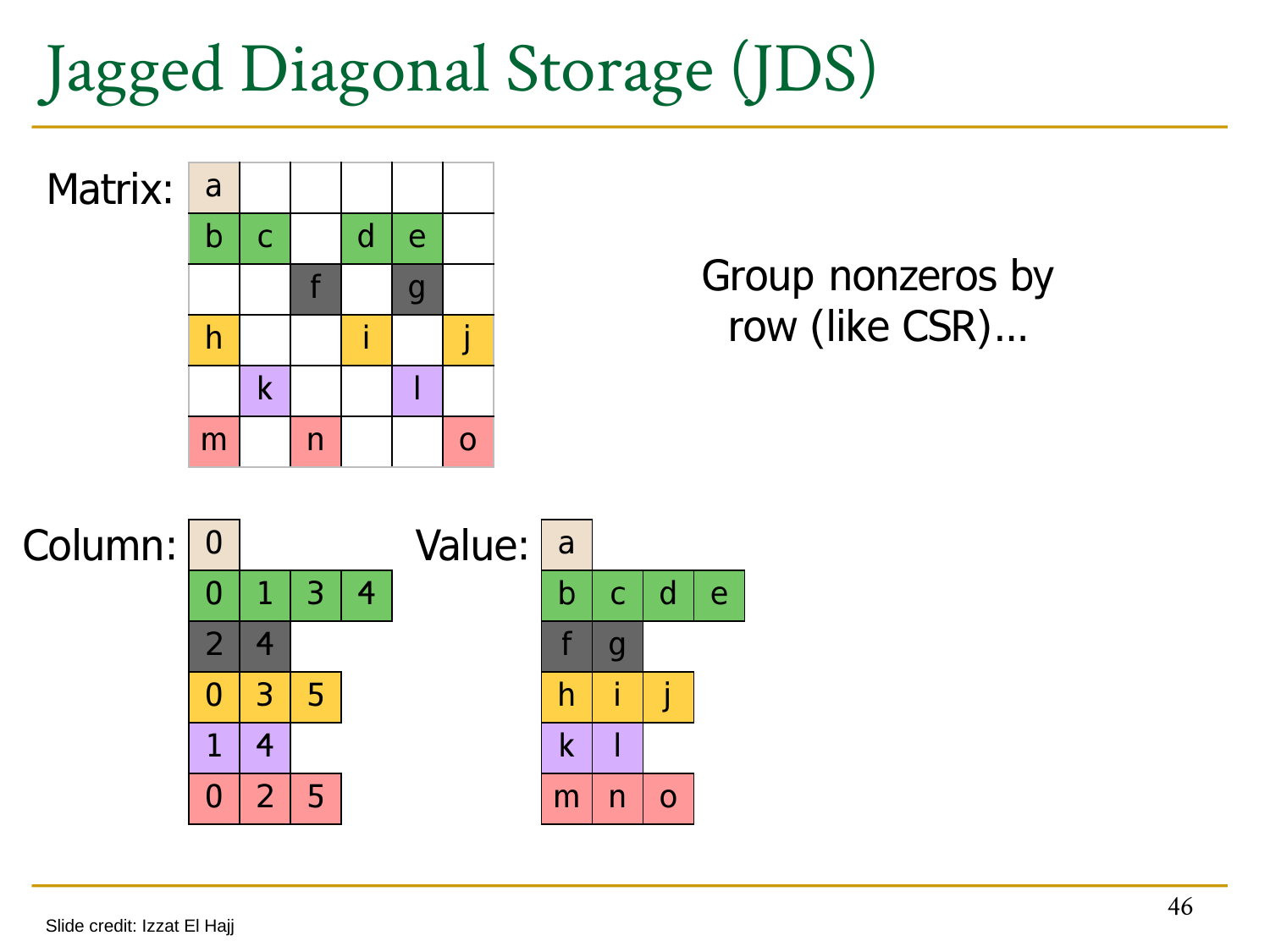

# Jagged Diagonal Storage (JDS)
Matrix:
| a |  |  |  |  |  |
| --- | --- | --- | --- | --- | --- |
| b | c |  | d | e |  |
|  |  | f |  | g |  |
| h |  |  | i |  | j |
|  | k |  |  | l |  |
| m |  | n |  |  | o |
Group nonzeros by row (like CSR)…
Column:
Value:
| 0 |  |  |  |
| --- | --- | --- | --- |
| 0 | 1 | 3 | 4 |
| 2 | 4 |  |  |
| 0 | 3 | 5 |  |
| 1 | 4 |  |  |
| 0 | 2 | 5 |  |
| a |  |  |  |
| --- | --- | --- | --- |
| b | c | d | e |
| f | g |  |  |
| h | i | j |  |
| k | l |  |  |
| m | n | o |  |
46
Slide credit: Izzat El Hajj